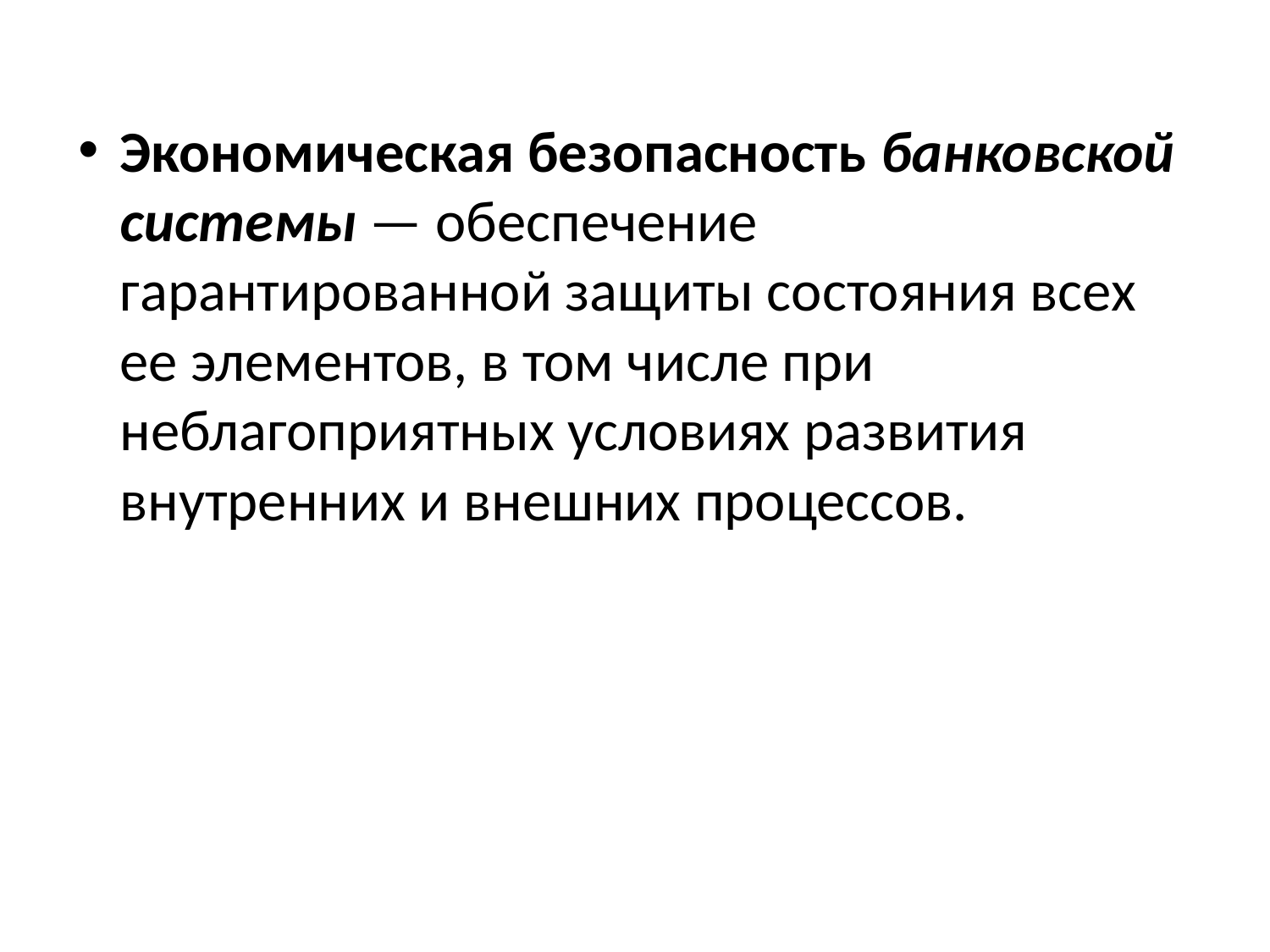

# Экономическая безопасность банковской системы — обеспечение гарантированной защиты состояния всех ее элементов, в том числе при неблагоприятных условиях развития внутренних и внешних процессов.